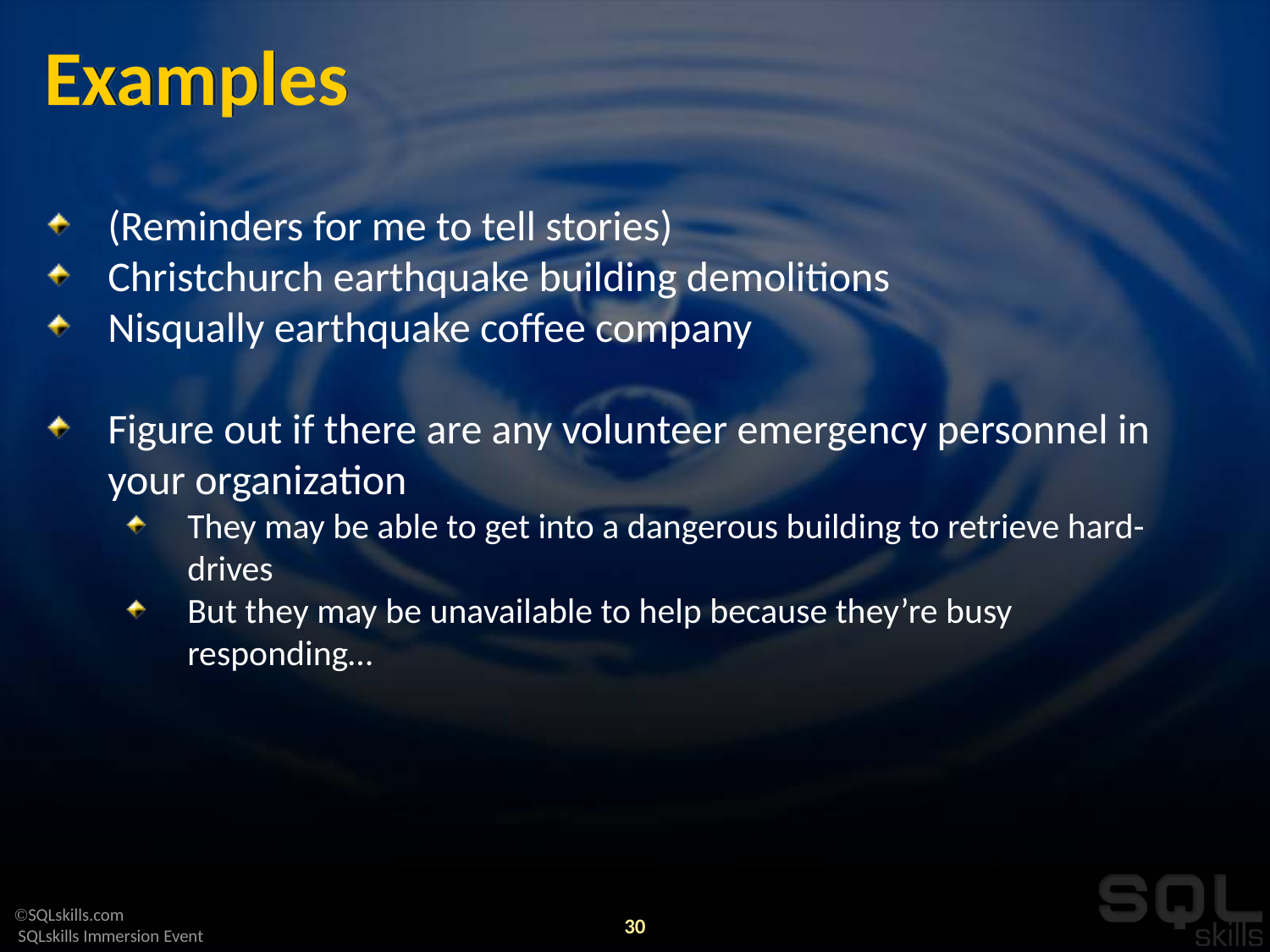

# Examples
(Reminders for me to tell stories)
Christchurch earthquake building demolitions
Nisqually earthquake coffee company

Figure out if there are any volunteer emergency personnel in your organization
They may be able to get into a dangerous building to retrieve hard-drives
But they may be unavailable to help because they’re busy responding…
30